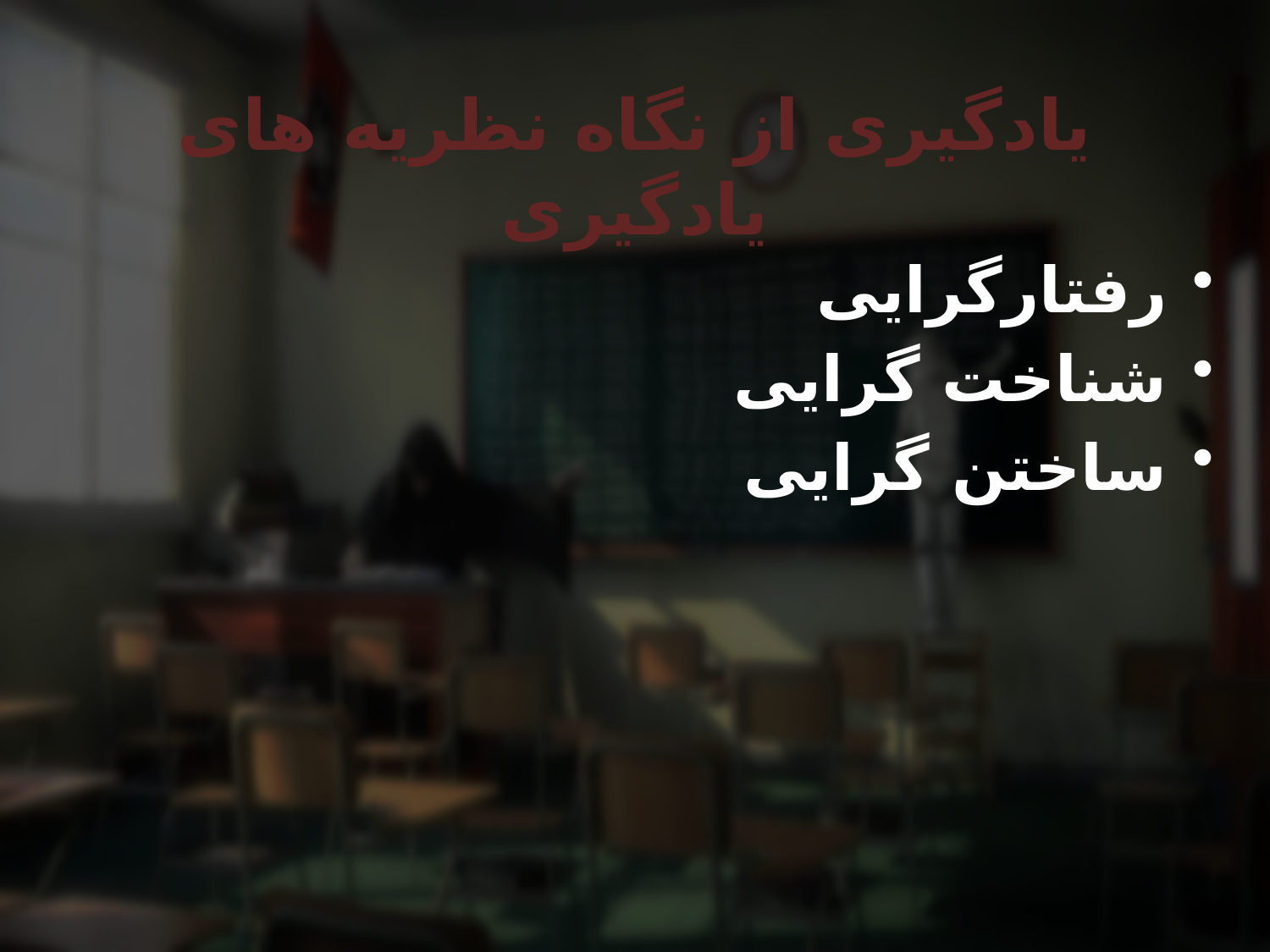

یادگیری از نگاه نظریه های یادگیری
رفتارگرایی
شناخت گرایی
ساختن گرایی